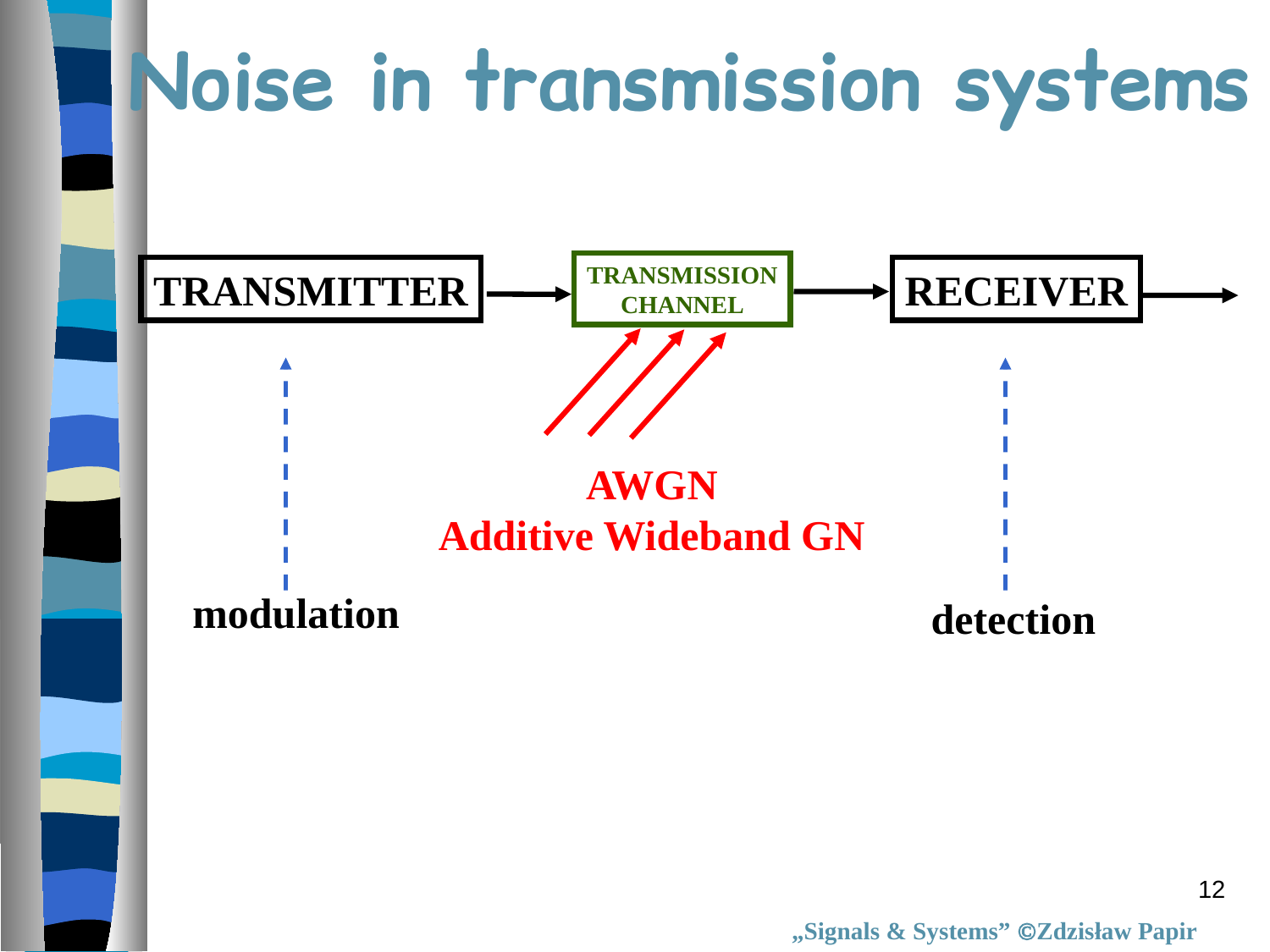

Noise in transmission systems
TRANSMISSION
CHANNEL
TRANSMITTER
RECEIVER

AWGN
Additive Wideband GN
modulation
detection

12
„Signals & Systems” ©Zdzisław Papir